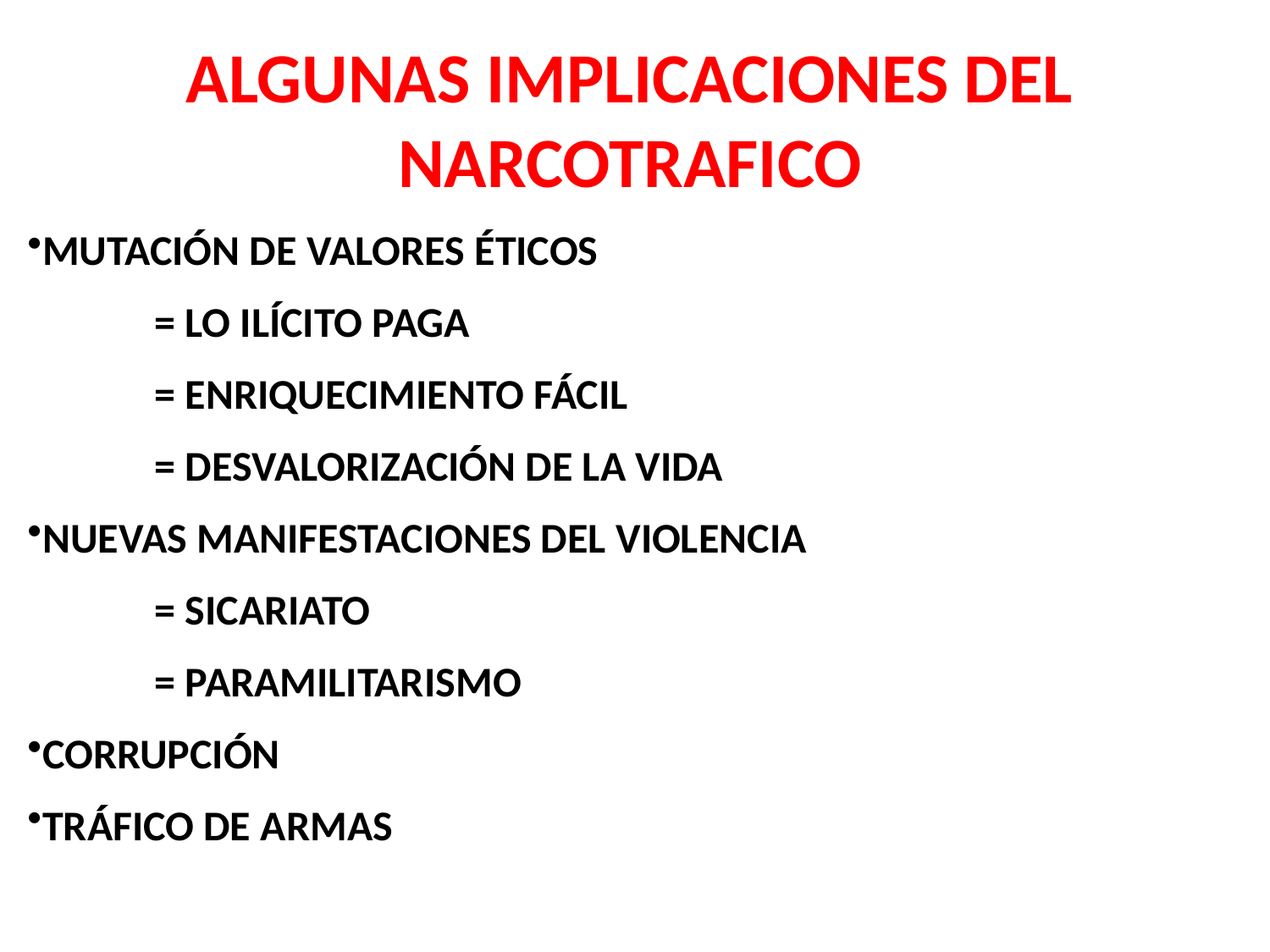

ALGUNAS IMPLICACIONES DEL NARCOTRAFICO
MUTACIÓN DE VALORES ÉTICOS
	= LO ILÍCITO PAGA
	= ENRIQUECIMIENTO FÁCIL
	= DESVALORIZACIÓN DE LA VIDA
NUEVAS MANIFESTACIONES DEL VIOLENCIA
	= SICARIATO
	= PARAMILITARISMO
CORRUPCIÓN
TRÁFICO DE ARMAS